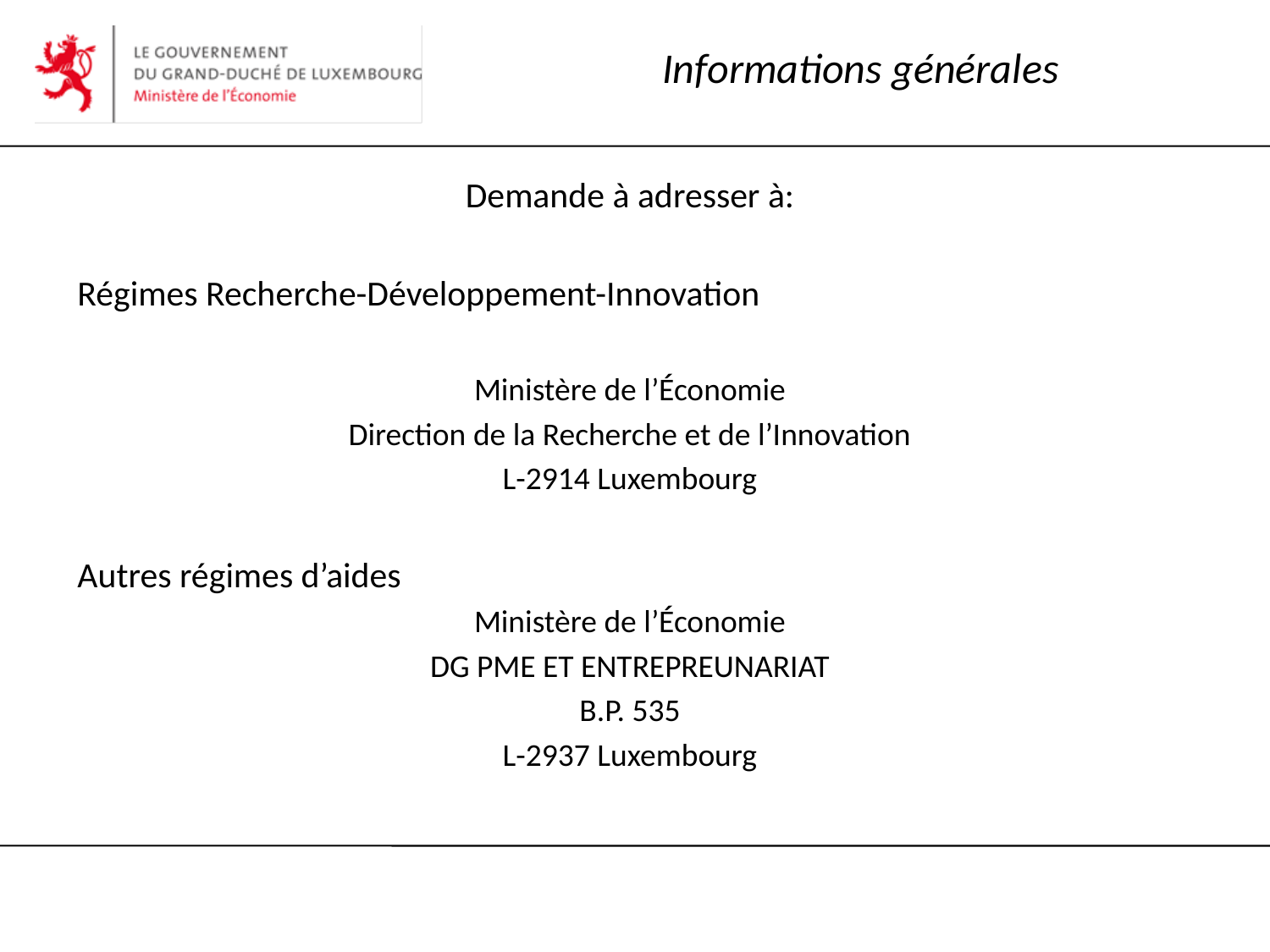

# Informations générales
Demande à adresser à:

Régimes Recherche-Développement-Innovation

Ministère de l’Économie
Direction de la Recherche et de l’Innovation
L-2914 Luxembourg

Autres régimes d’aides
Ministère de l’Économie
DG PME ET ENTREPREUNARIAT
B.P. 535
L-2937 Luxembourg